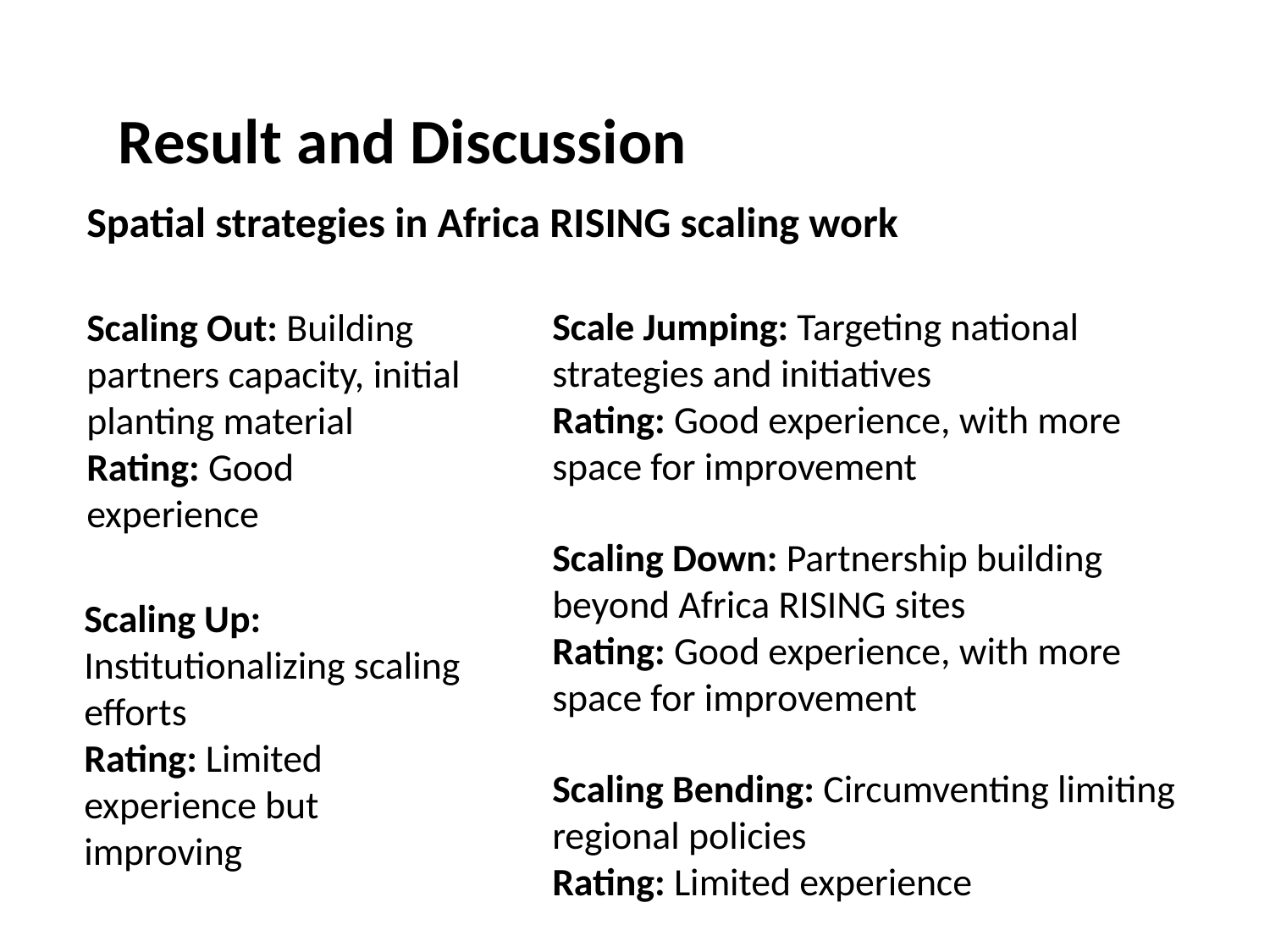

Result and Discussion
Spatial strategies in Africa RISING scaling work
Scale Jumping: Targeting national strategies and initiatives
Rating: Good experience, with more space for improvement
Scaling Out: Building partners capacity, initial planting material
Rating: Good experience
Scaling Down: Partnership building beyond Africa RISING sites
Rating: Good experience, with more space for improvement
Scaling Up: Institutionalizing scaling efforts
Rating: Limited experience but improving
Scaling Bending: Circumventing limiting regional policies
Rating: Limited experience